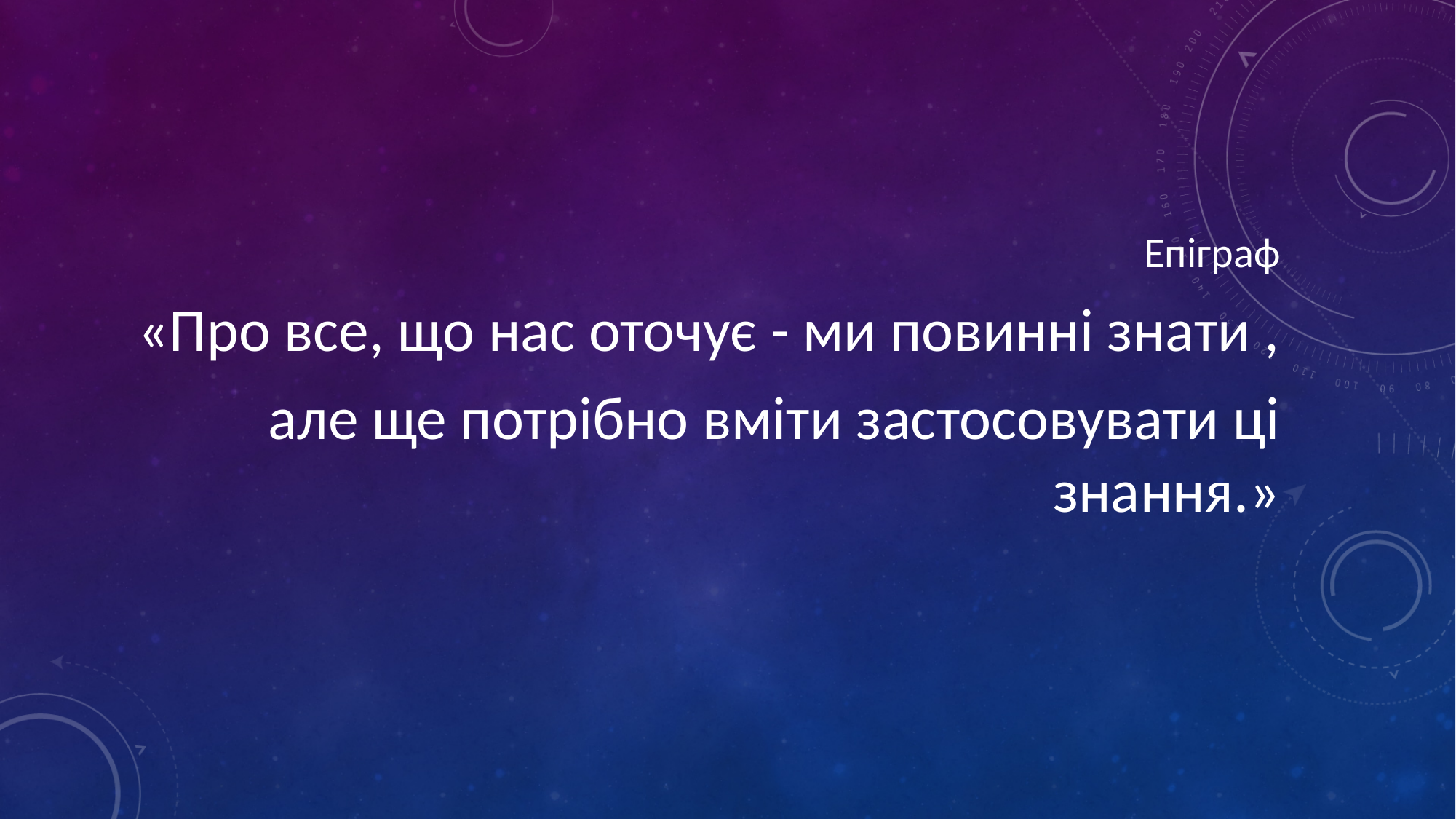

Епіграф
 «Про все, що нас оточує - ми повинні знати ,
але ще потрібно вміти застосовувати ці знання.»